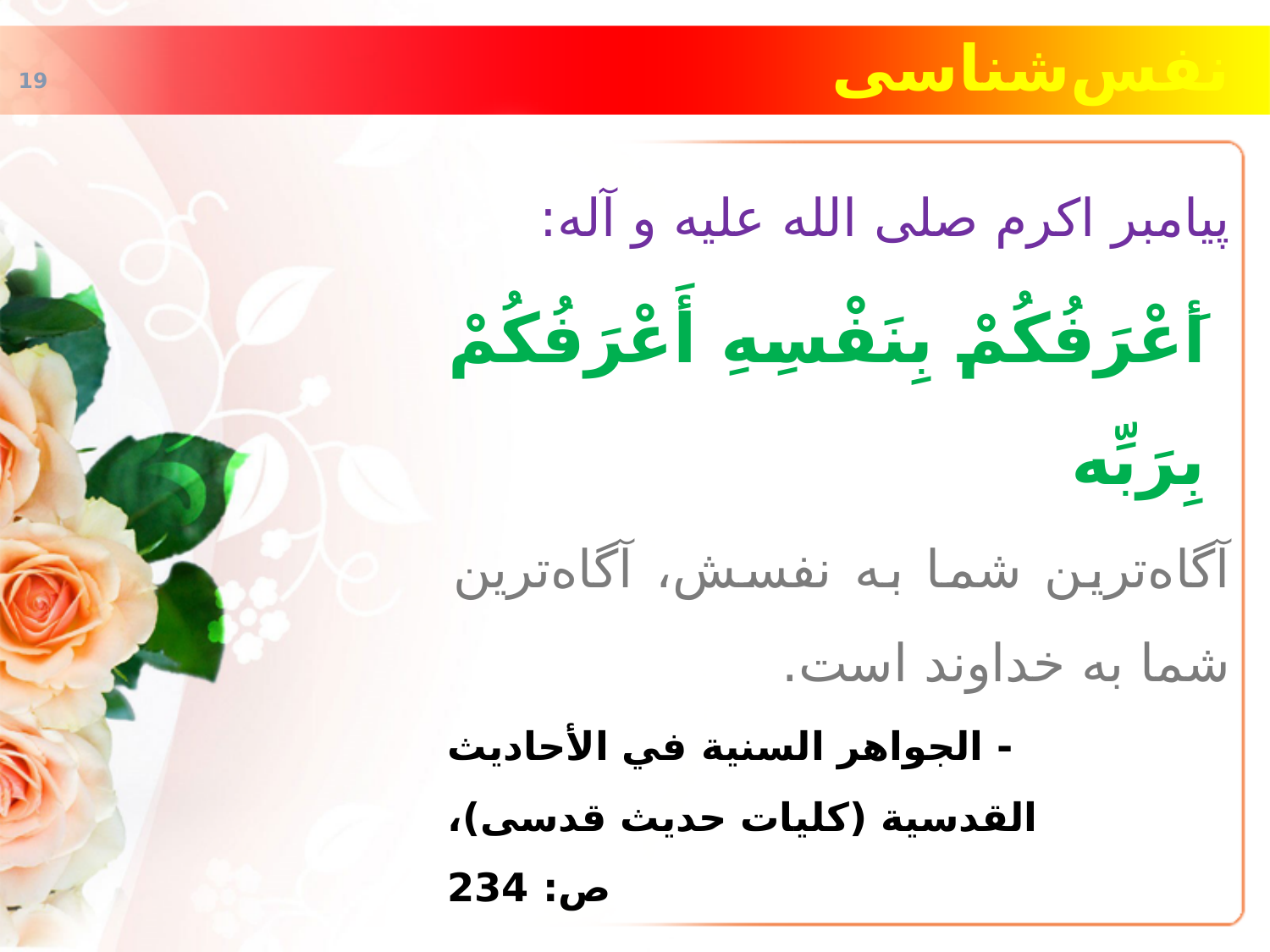

# نفس‌شناسی
پیامبر اکرم صلی الله علیه و آله:
أَعْرَفُكُمْ بِنَفْسِهِ أَعْرَفُكُمْ بِرَبِّه‏
آگاه‌ترین شما به نفسش، آگاه‌ترین شما به خداوند است.
 - الجواهر السنية في الأحاديث القدسية (كليات حديث قدسى)، ص: 234